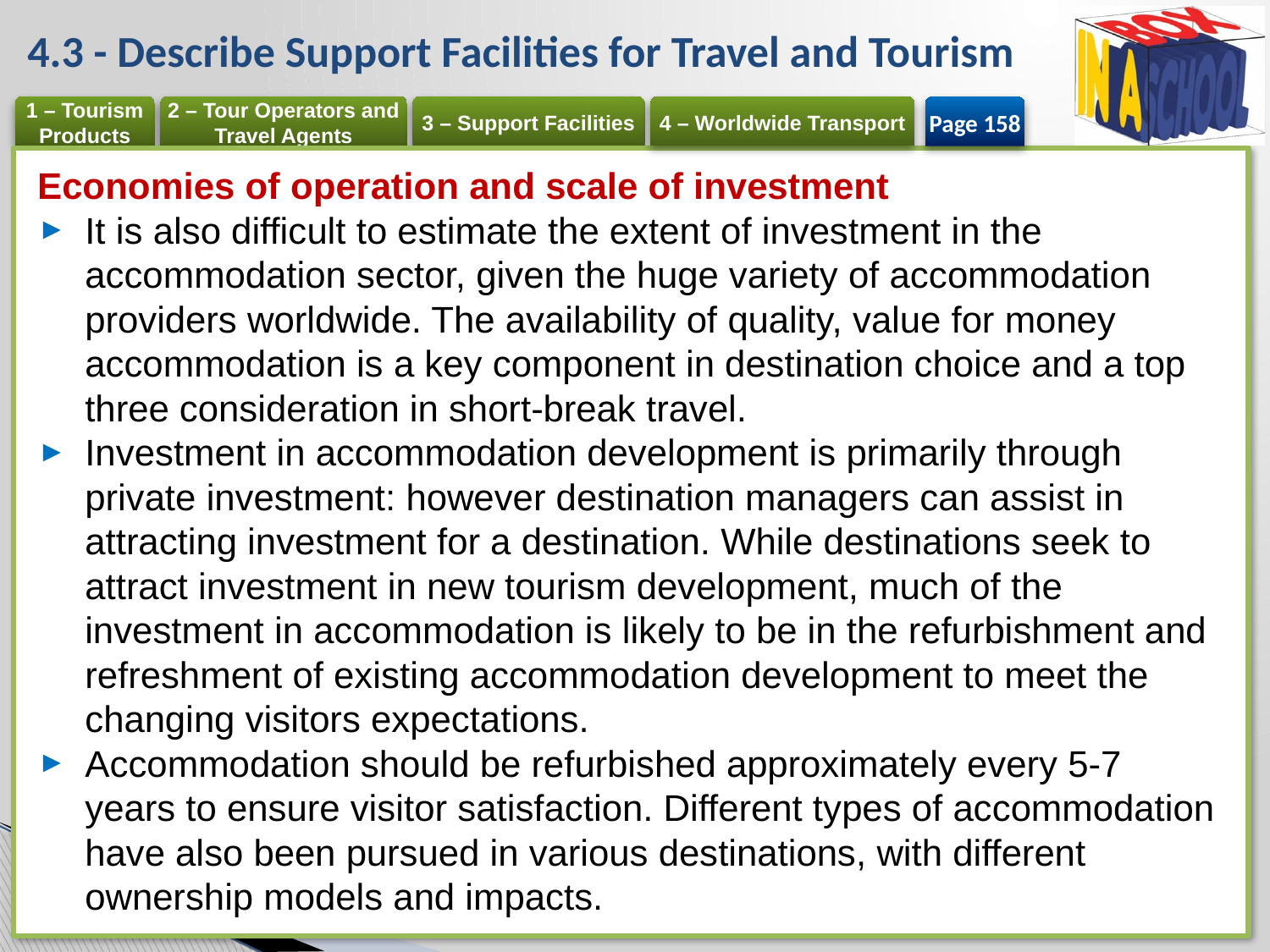

# 4.3 - Describe Support Facilities for Travel and Tourism
Page 158
Economies of operation and scale of investment
It is also difficult to estimate the extent of investment in the accommodation sector, given the huge variety of accommodation providers worldwide. The availability of quality, value for money accommodation is a key component in destination choice and a top three consideration in short-break travel.
Investment in accommodation development is primarily through private investment: however destination managers can assist in attracting investment for a destination. While destinations seek to attract investment in new tourism development, much of the investment in accommodation is likely to be in the refurbishment and refreshment of existing accommodation development to meet the changing visitors expectations.
Accommodation should be refurbished approximately every 5-7 years to ensure visitor satisfaction. Different types of accommodation have also been pursued in various destinations, with different ownership models and impacts.